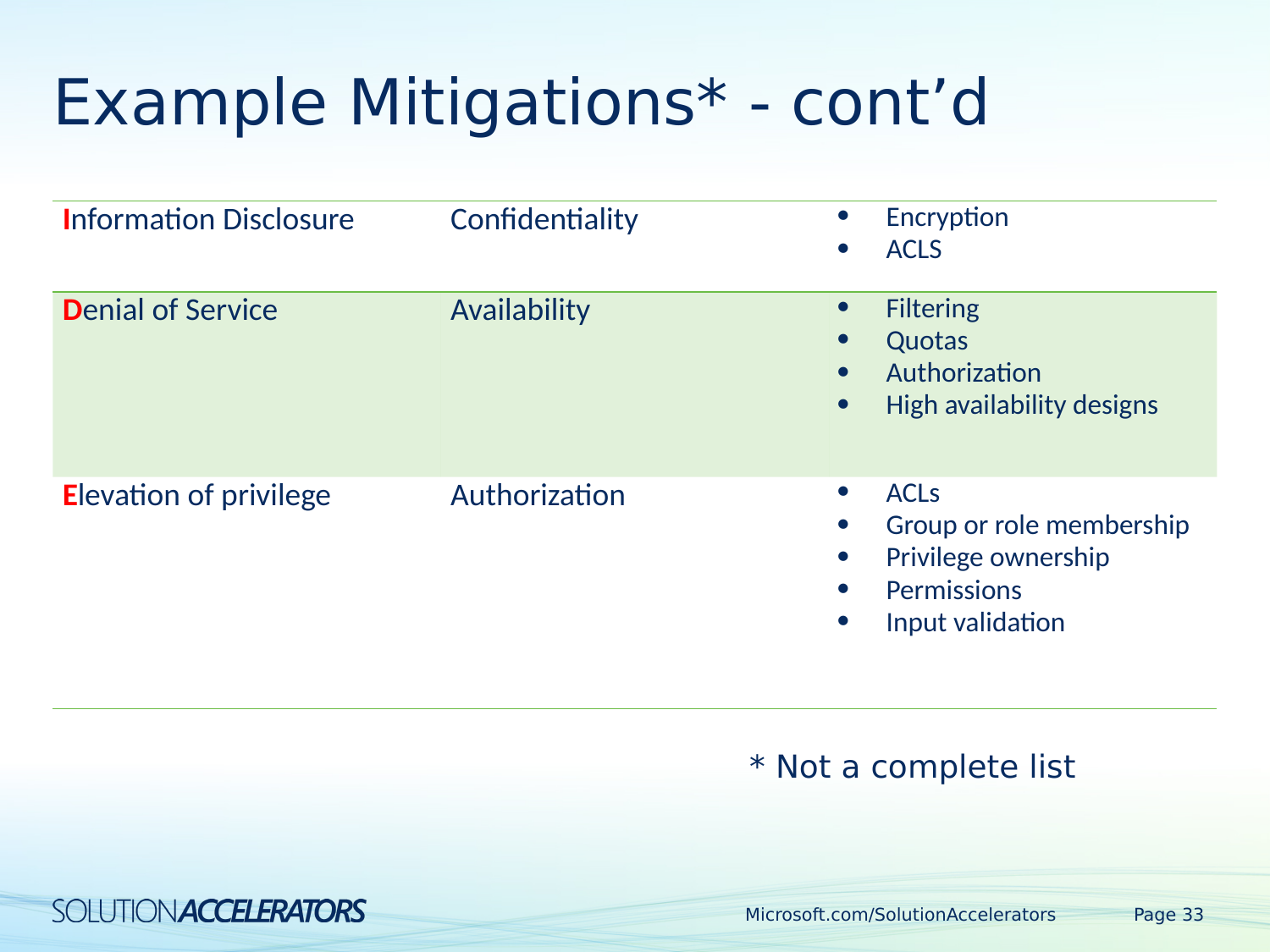

# Example Mitigations* - cont’d
| Information Disclosure | Confidentiality | Encryption ACLS |
| --- | --- | --- |
| Denial of Service | Availability | Filtering Quotas Authorization High availability designs |
| Elevation of privilege | Authorization | ACLs Group or role membership Privilege ownership Permissions Input validation |
* Not a complete list
Microsoft.com/SolutionAccelerators
Page 33